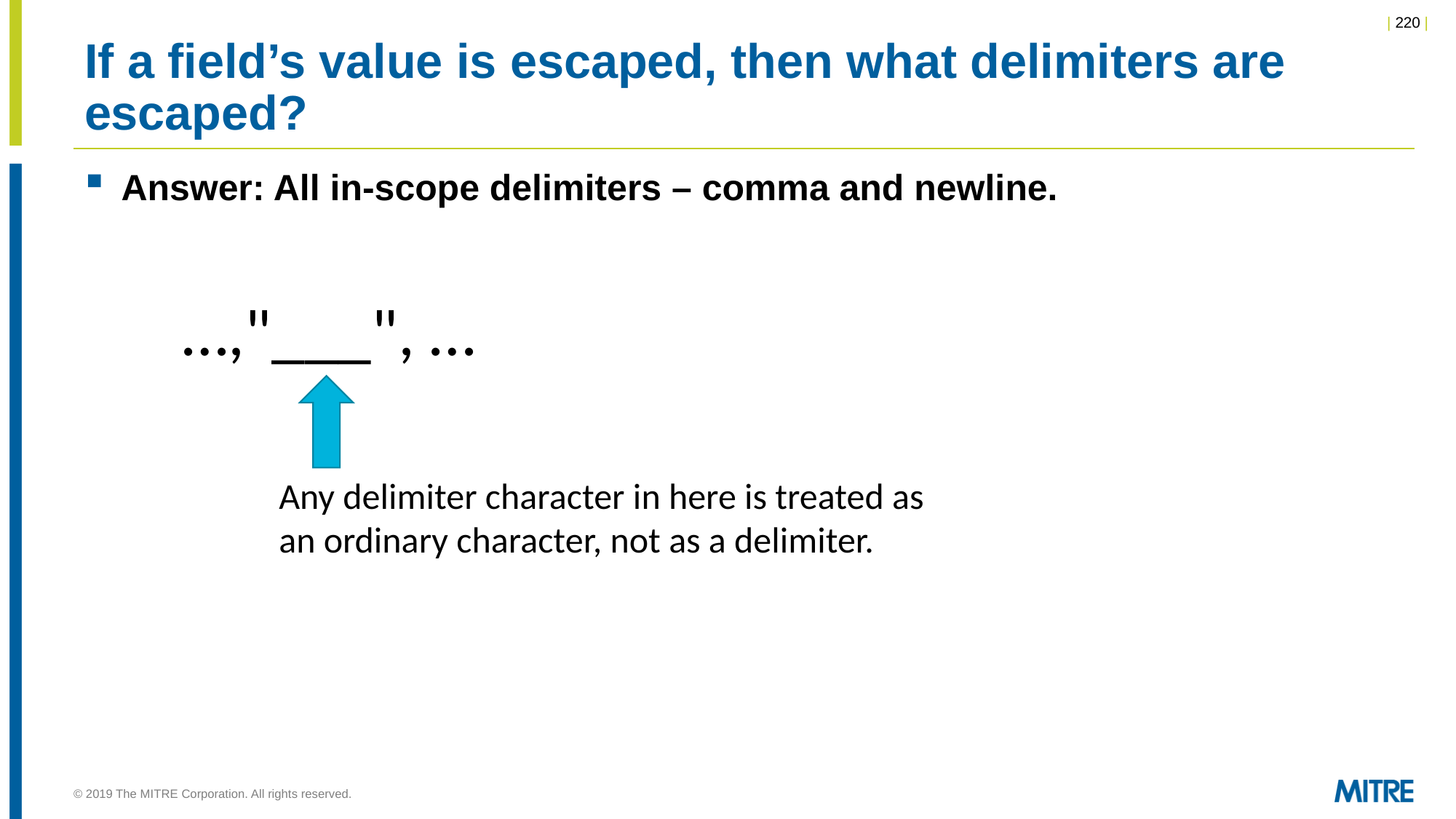

# If a field’s value is escaped, then what delimiters are escaped?
Answer: All in-scope delimiters – comma and newline.
…,"___", …

Any delimiter character in here is treated as an ordinary character, not as a delimiter.
© 2019 The MITRE Corporation. All rights reserved.